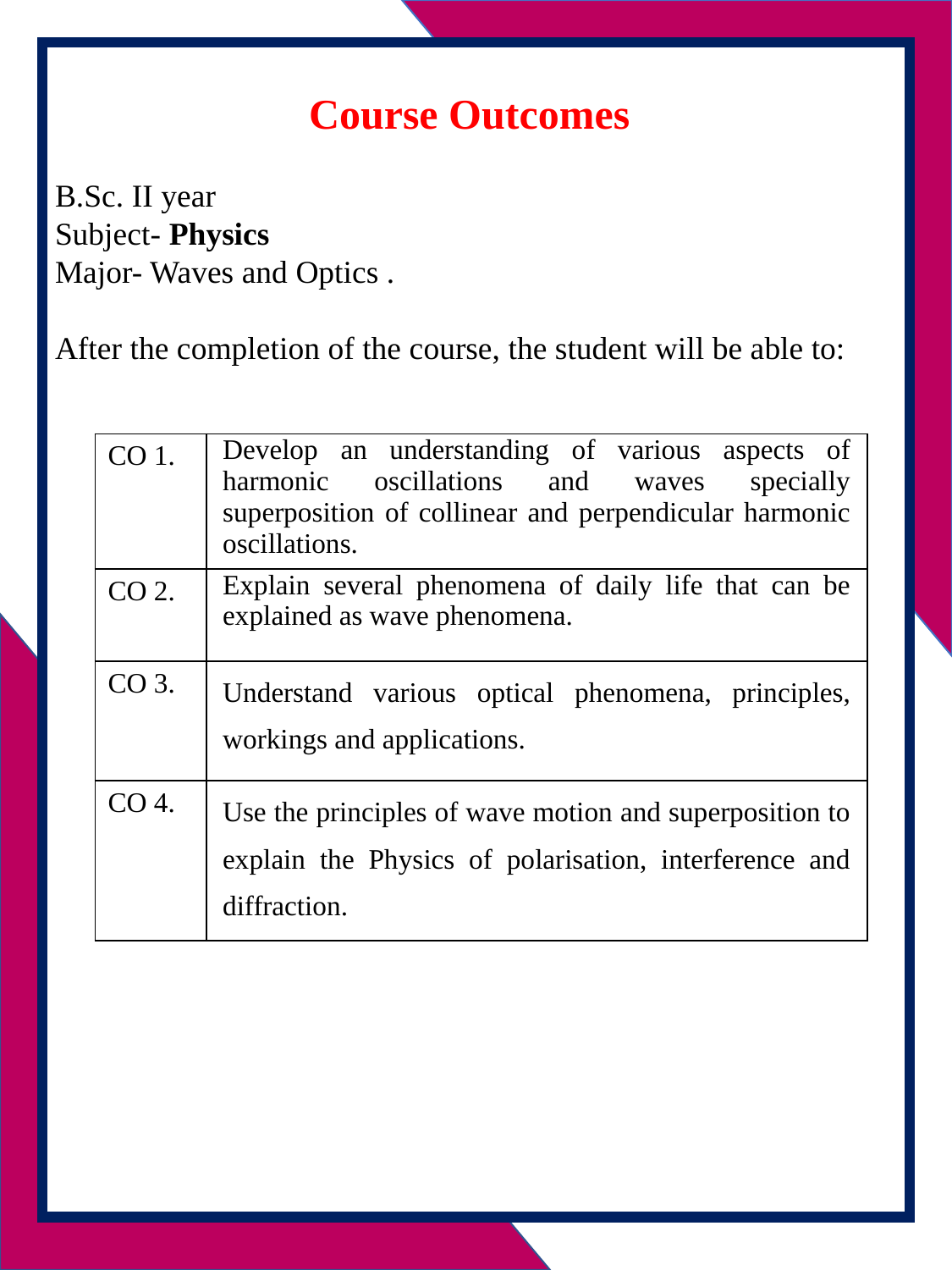

Course Outcomes

B.Sc. II year
Subject- Physics
Major- Waves and Optics .

After the completion of the course, the student will be able to:

| CO 1. | Develop an understanding of various aspects of harmonic oscillations and waves specially superposition of collinear and perpendicular harmonic oscillations. |
| --- | --- |
| CO 2. | Explain several phenomena of daily life that can be explained as wave phenomena. |
| CO 3. | Understand various optical phenomena, principles, workings and applications. |
| CO 4. | Use the principles of wave motion and superposition to explain the Physics of polarisation, interference and diffraction. |